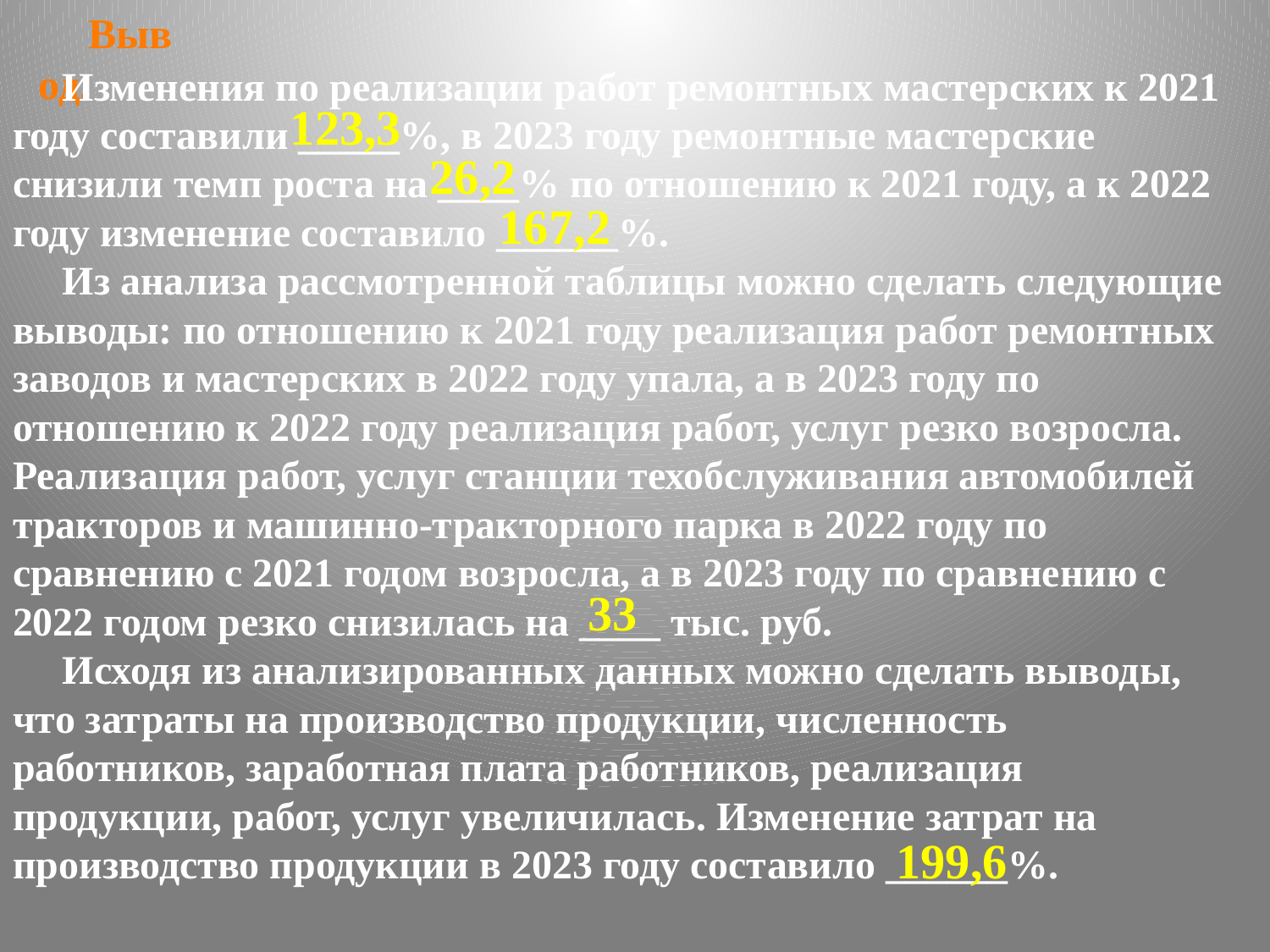

Вывод.
Изменения по реализации работ ремонтных мастерских к 2021 году составили _____%, в 2023 году ремонтные мастерские снизили темп роста на ____% по отношению к 2021 году, а к 2022 году изменение составило ______%.
Из анализа рассмотренной таблицы можно сделать следующие выводы: по отношению к 2021 году реализация работ ремонтных заводов и мастерских в 2022 году упала, а в 2023 году по отношению к 2022 году реализация работ, услуг резко возросла. Реализация работ, услуг станции техобслуживания автомобилей тракторов и машинно-тракторного парка в 2022 году по сравнению с 2021 годом возросла, а в 2023 году по сравнению с 2022 годом резко снизилась на ____ тыс. руб.
Исходя из анализированных данных можно сделать выводы, что затраты на производство продукции, численность работников, заработная плата работников, реализация продукции, работ, услуг увеличилась. Изменение затрат на производство продукции в 2023 году составило ______%.
123,3
26,2
167,2
33
199,6